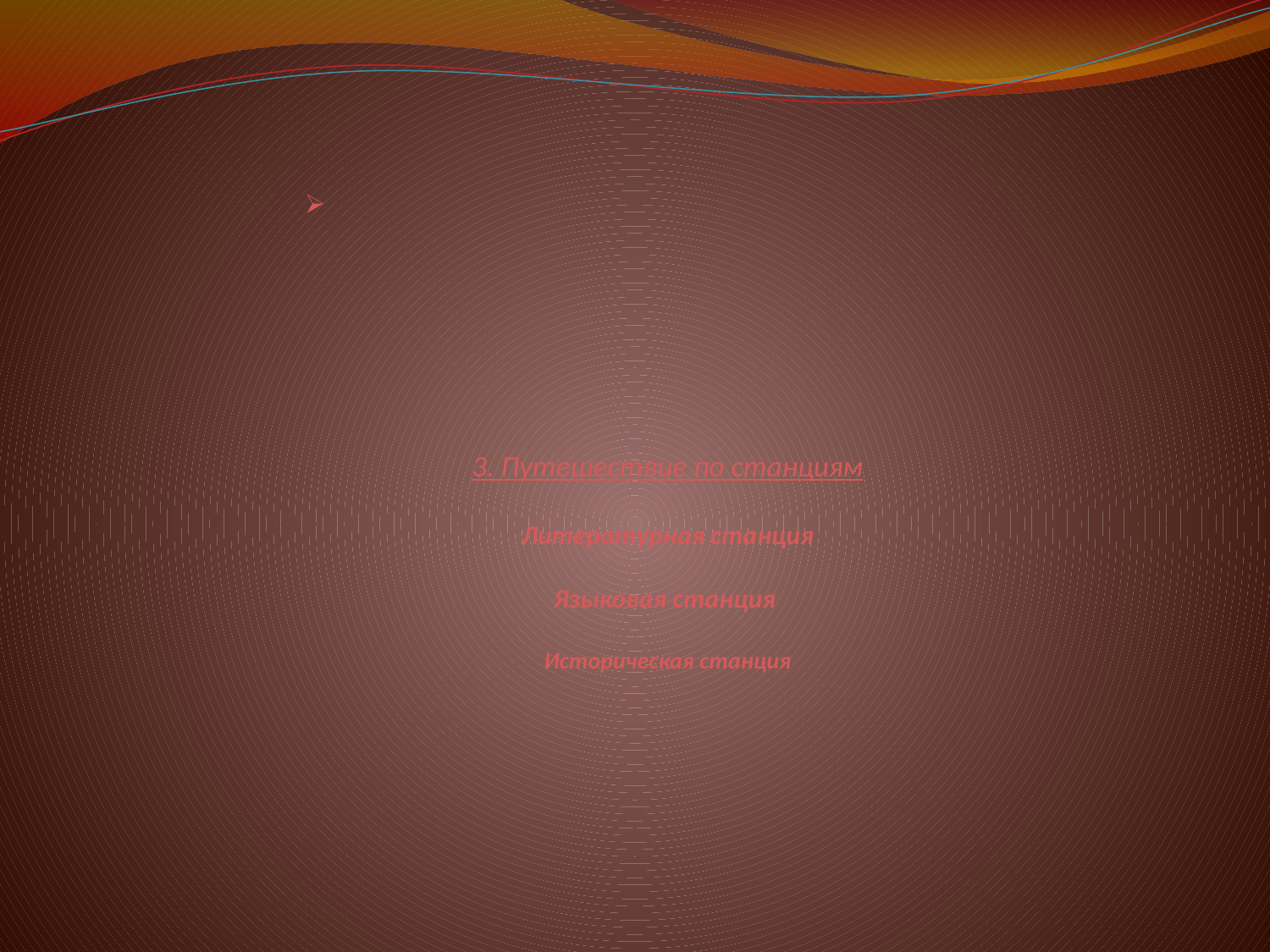

# 3. Путешествие по станциям Литературная станция Языковая станция Историческая станция